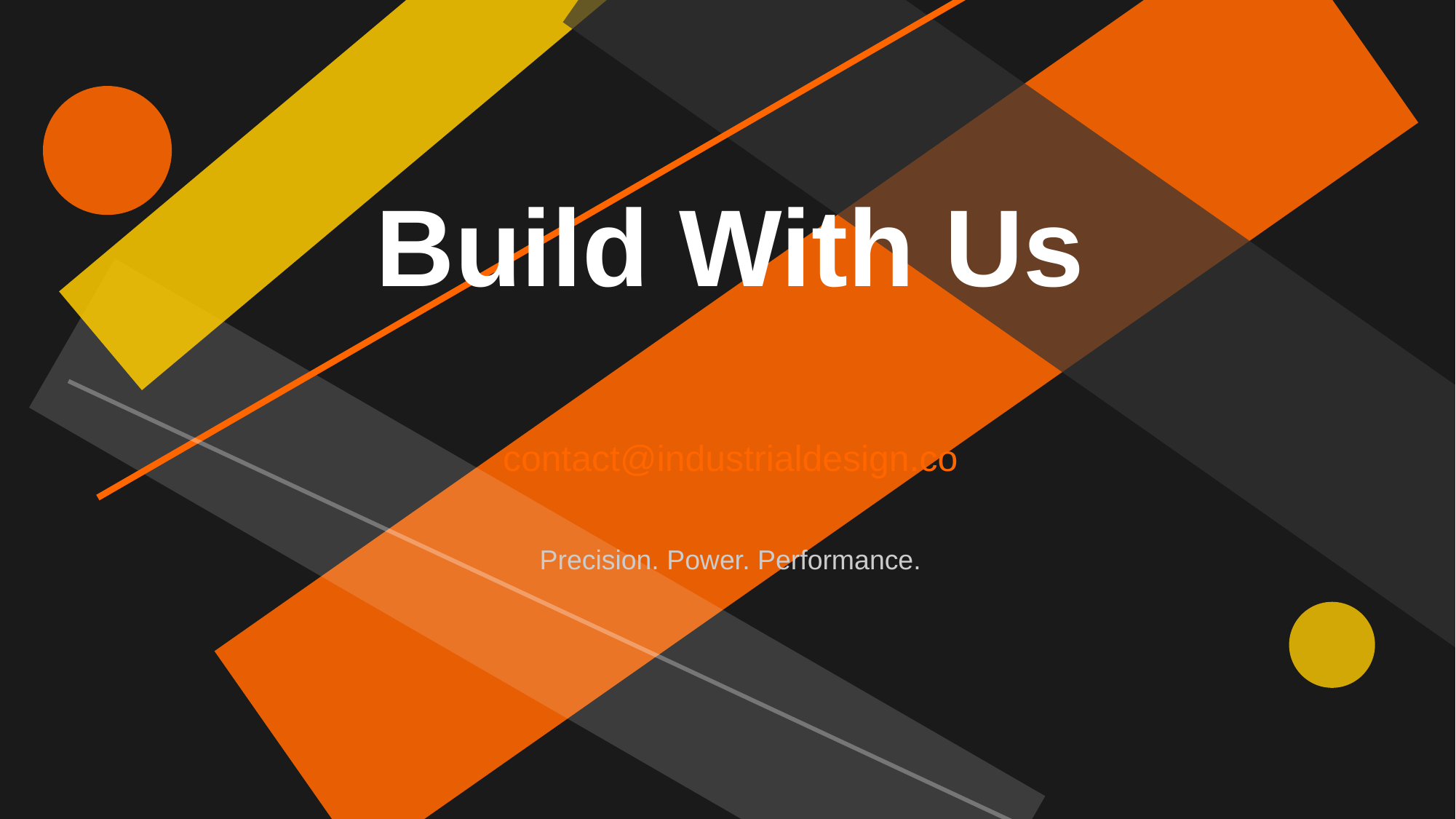

What We Build
Our Numbers

99.8%
Build With Us

CUT THROUGH
500+
Precision Meets Power
01
02
03

Quality Control Pass Rate
Engineer
Design
Deliver
Units Manufactured
contact@industrialdesign.co
Industrial Design Co.
Structural integrity through precision engineering
Bold aesthetics that command attention
On time, on spec, every single build
Where engineering excellence meets bold design

24/7
Precision. Power. Performance.

Operations Running